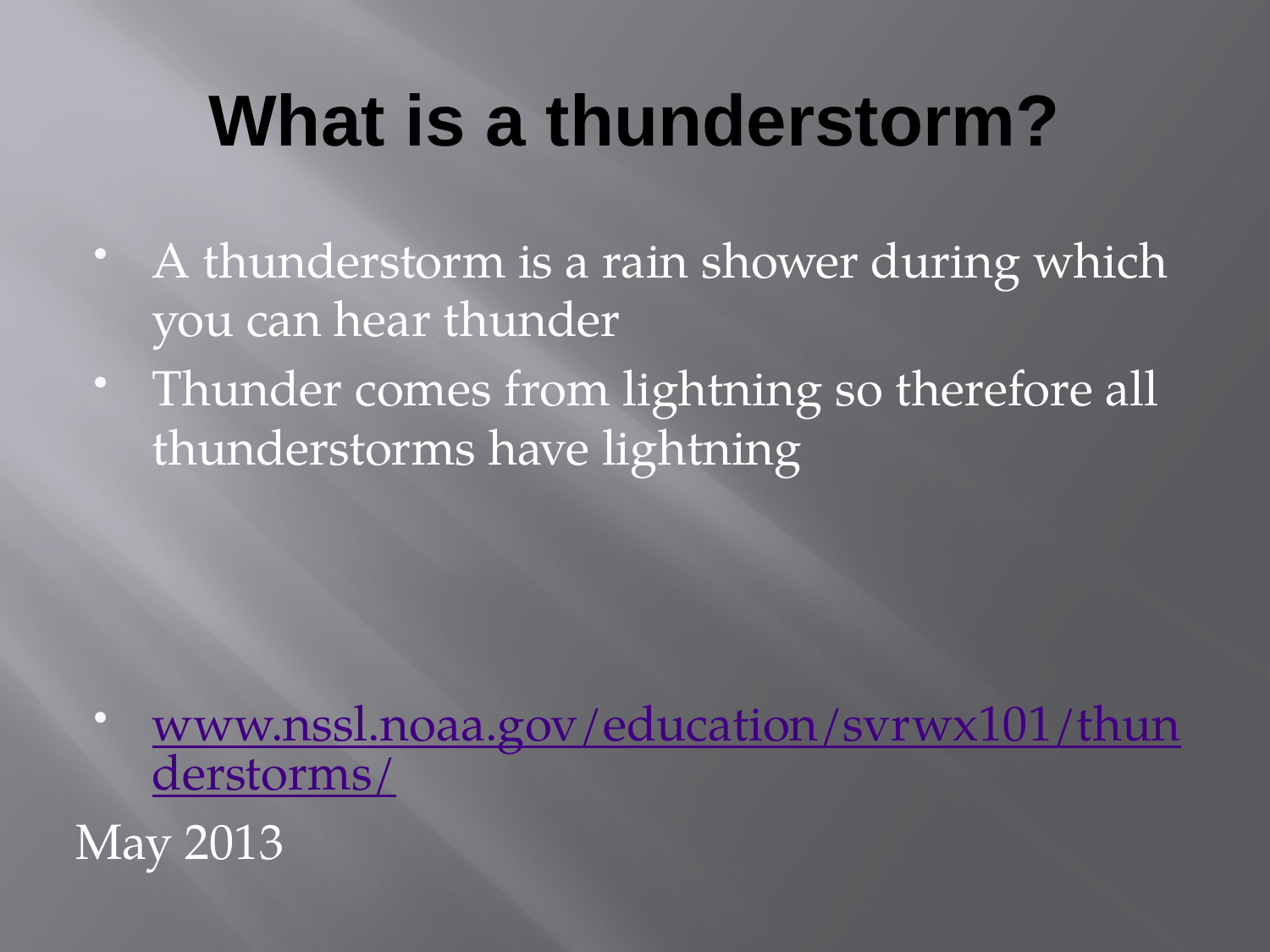

# What is a thunderstorm?
A thunderstorm is a rain shower during which you can hear thunder
Thunder comes from lightning so therefore all thunderstorms have lightning

www.nssl.noaa.gov/education/svrwx101/thunderstorms/
May 2013